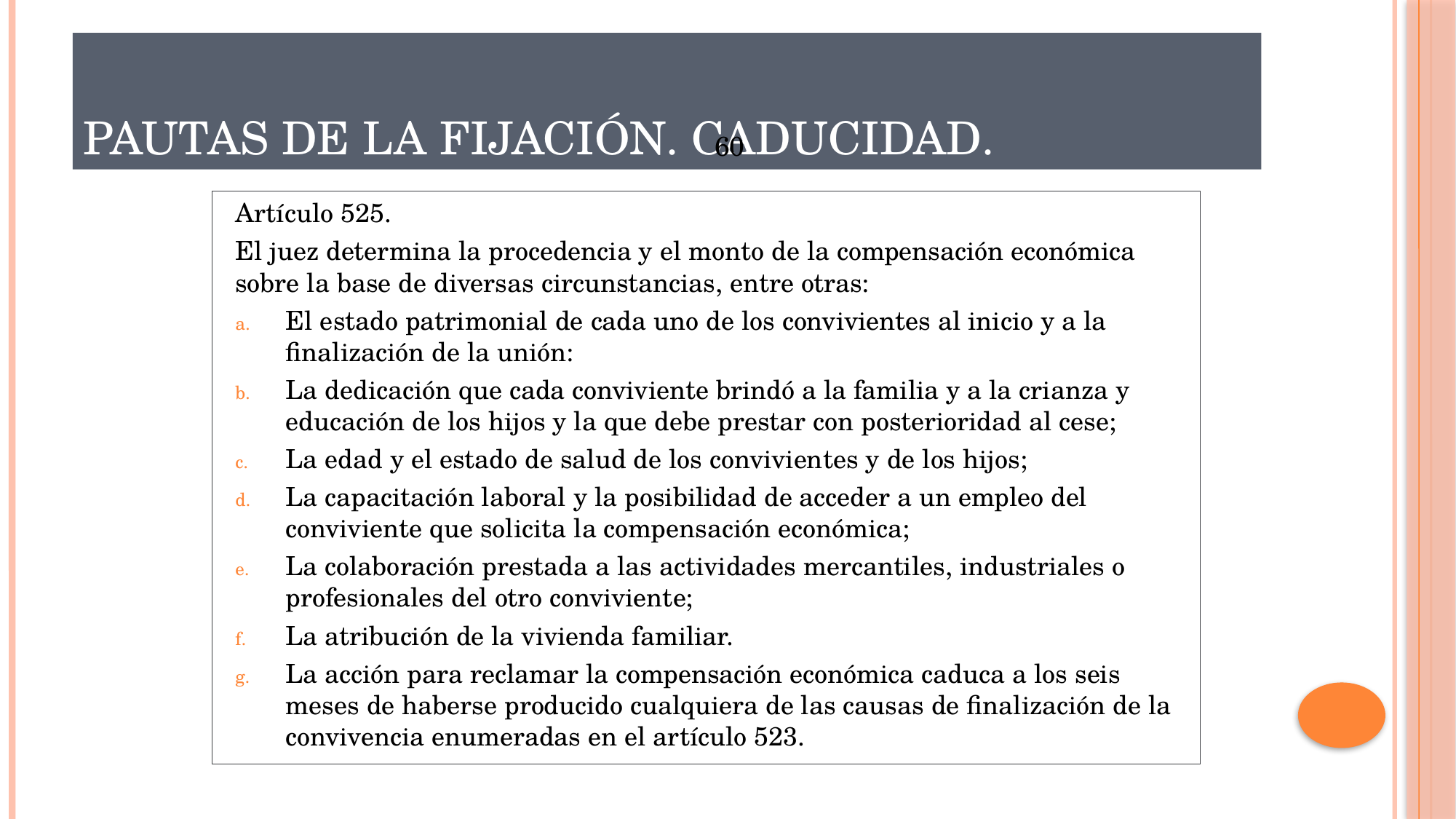

# Pautas de la fijación. Caducidad.
60
Artículo 525.
El juez determina la procedencia y el monto de la compensación económica sobre la base de diversas circunstancias, entre otras:
El estado patrimonial de cada uno de los convivientes al inicio y a la finalización de la unión:
La dedicación que cada conviviente brindó a la familia y a la crianza y educación de los hijos y la que debe prestar con posterioridad al cese;
La edad y el estado de salud de los convivientes y de los hijos;
La capacitación laboral y la posibilidad de acceder a un empleo del conviviente que solicita la compensación económica;
La colaboración prestada a las actividades mercantiles, industriales o profesionales del otro conviviente;
La atribución de la vivienda familiar.
La acción para reclamar la compensación económica caduca a los seis meses de haberse producido cualquiera de las causas de finalización de la convivencia enumeradas en el artículo 523.